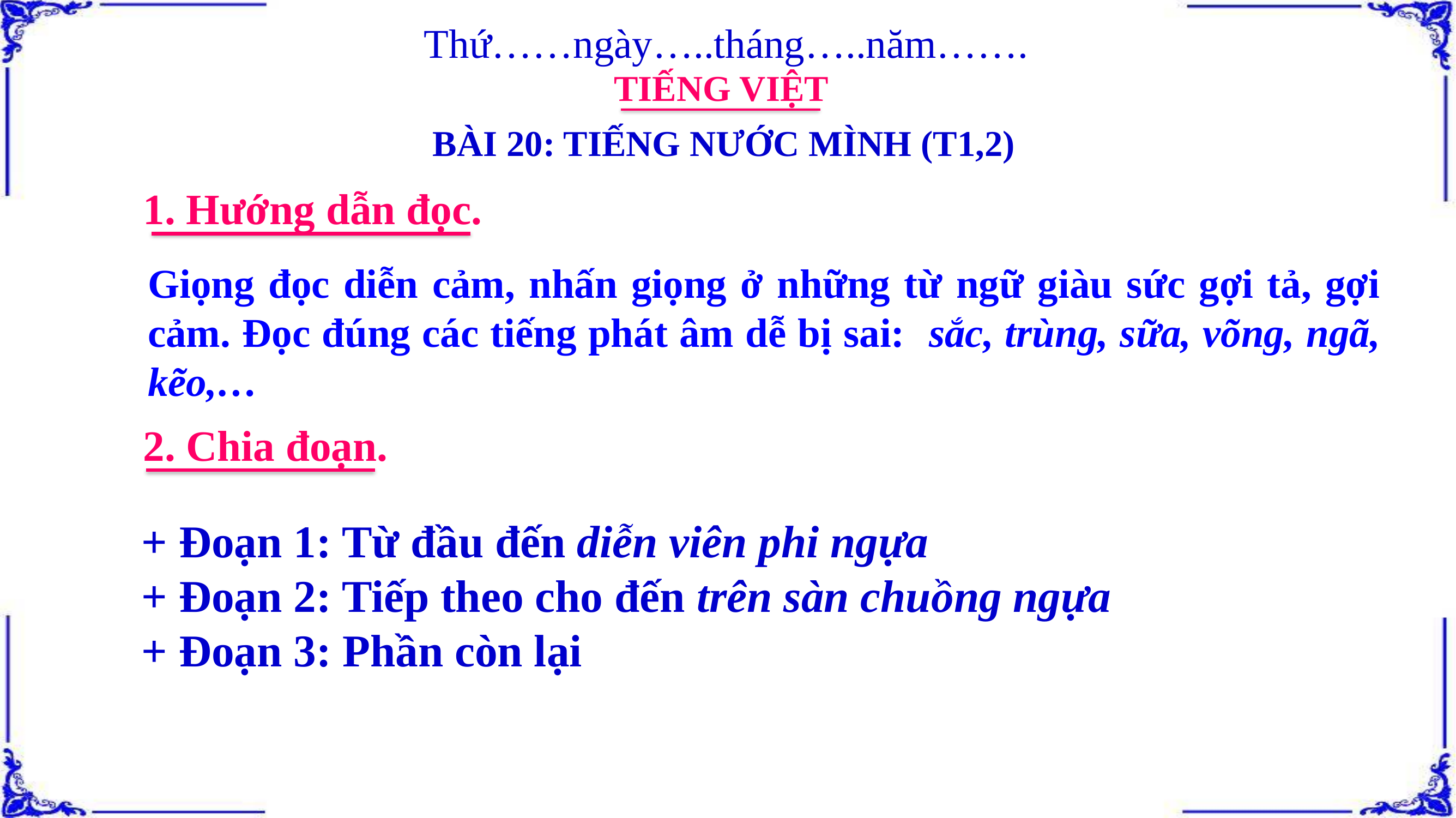

Thứ……ngày…..tháng…..năm…….
TIẾNG VIỆT
BÀI 20: TIẾNG NƯỚC MÌNH (T1,2)
1. Hướng dẫn đọc.
Giọng đọc diễn cảm, nhấn giọng ở những từ ngữ giàu sức gợi tả, gợi cảm. Đọc đúng các tiếng phát âm dễ bị sai:  sắc, trùng, sữa, võng, ngã, kẽo,…
2. Chia đoạn.
+ Đoạn 1: Từ đầu đến diễn viên phi ngựa
+ Đoạn 2: Tiếp theo cho đến trên sàn chuồng ngựa
+ Đoạn 3: Phần còn lại